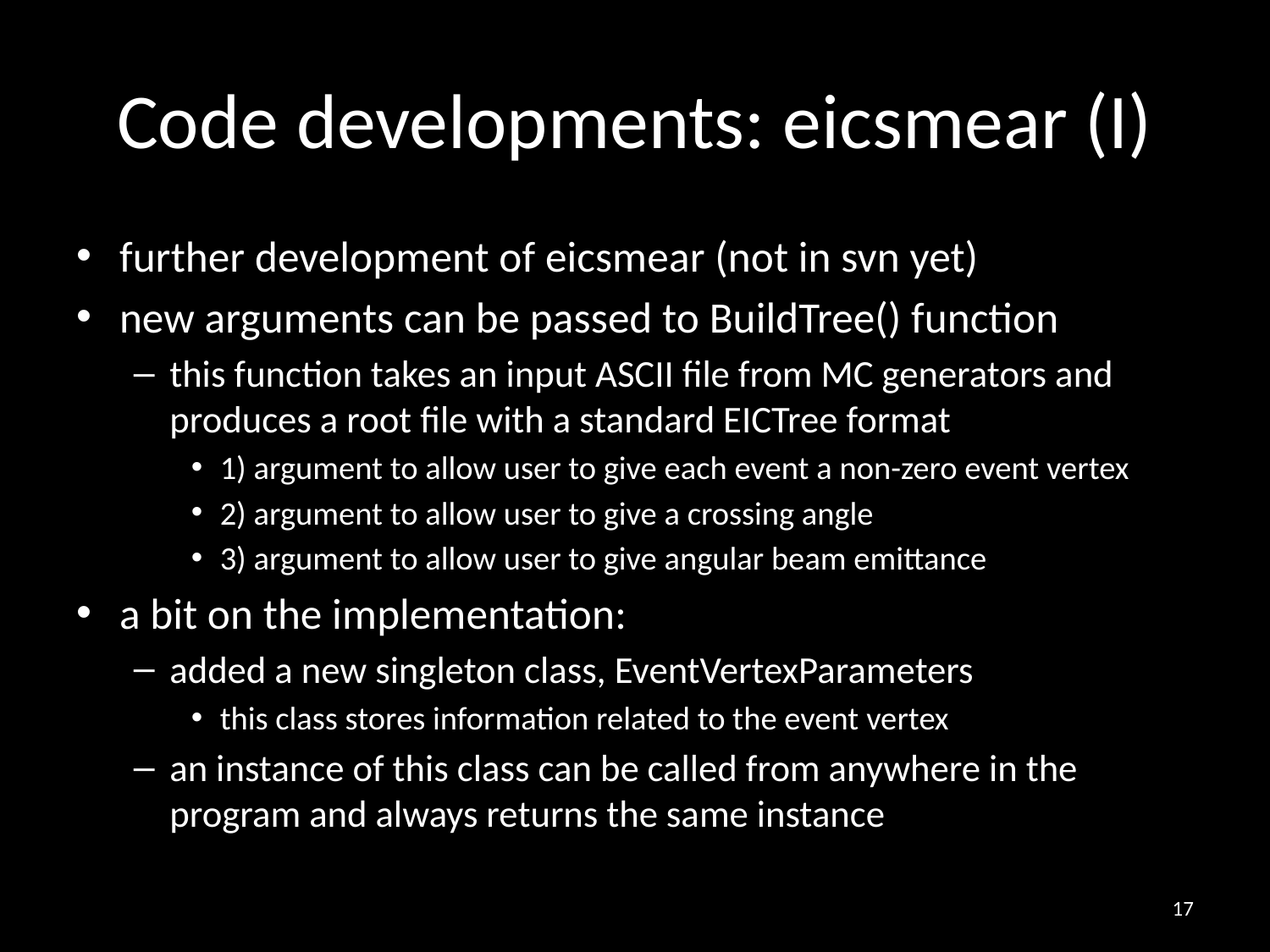

# Code developments: eicsmear (I)
further development of eicsmear (not in svn yet)
new arguments can be passed to BuildTree() function
this function takes an input ASCII file from MC generators and produces a root file with a standard EICTree format
1) argument to allow user to give each event a non-zero event vertex
2) argument to allow user to give a crossing angle
3) argument to allow user to give angular beam emittance
a bit on the implementation:
added a new singleton class, EventVertexParameters
this class stores information related to the event vertex
an instance of this class can be called from anywhere in the program and always returns the same instance
17